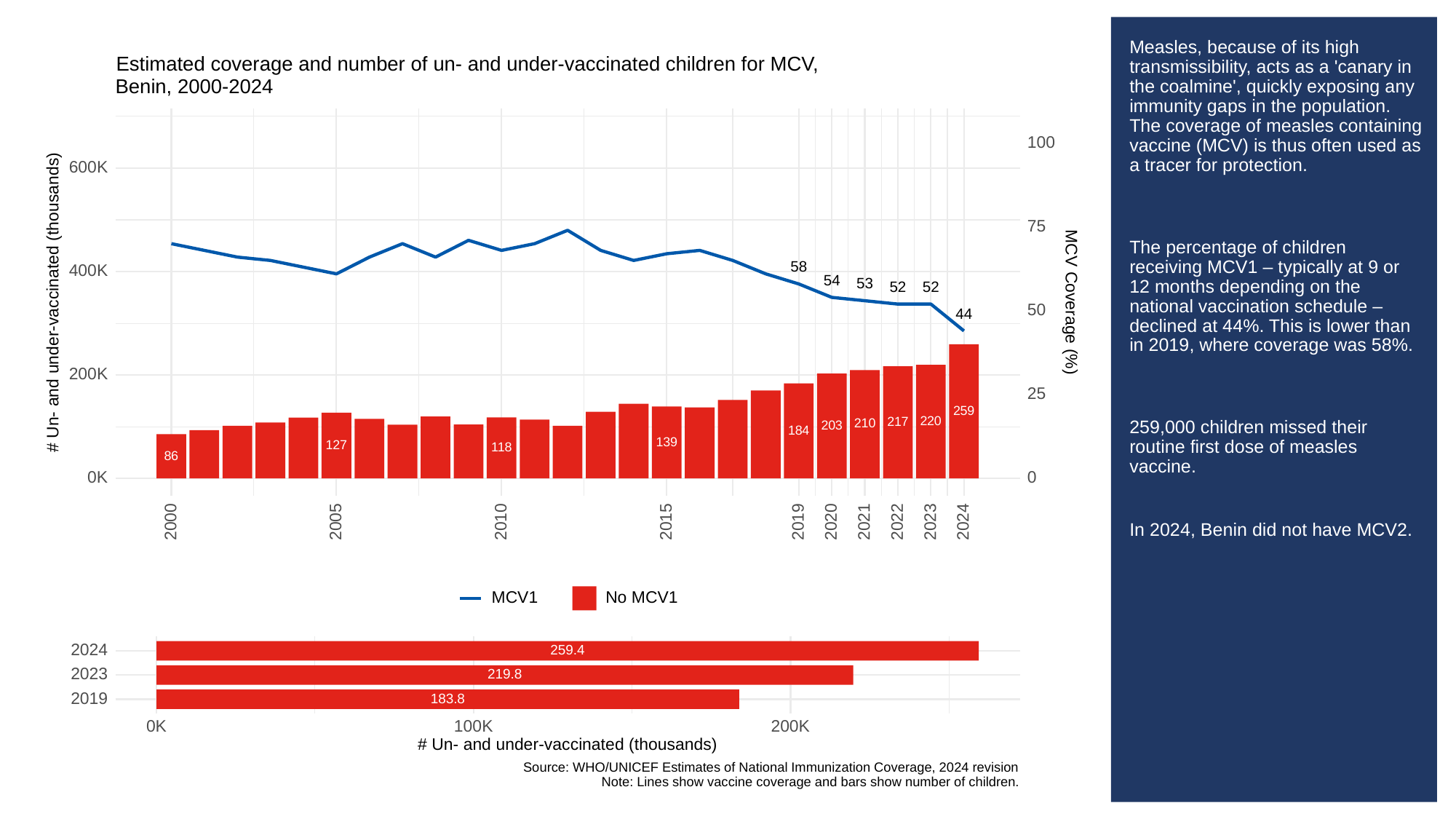

# Measles, because of its high transmissibility, acts as a 'canary in the coalmine', quickly exposing any immunity gaps in the population. The coverage of measles containing vaccine (MCV) is thus often used as a tracer for protection.

The percentage of children receiving MCV1 – typically at 9 or 12 months depending on the national vaccination schedule – declined at 44%. This is lower than in 2019, where coverage was 58%.

259,000 children missed their routine first dose of measles vaccine.

In 2024, Benin did not have MCV2.

Estimated coverage and number of un- and under-vaccinated children for MCV,
Benin, 2000-2024

100
600K

75

58
400K

54
53
52
52
# Un- and under-vaccinated (thousands)
MCV Coverage (%)
50
44

200K

25

259

220

217

210

203

184

139
127
118
86
0K
0

2023
2000
2005
2010
2015
2019
2020
2021
2022
2024

MCV1
No MCV1

2024
259.4

2023
219.8

2019
183.8

0K
100K
200K
# Un- and under-vaccinated (thousands)
Source: WHO/UNICEF Estimates of National Immunization Coverage, 2024 revision
Note: Lines show vaccine coverage and bars show number of children.